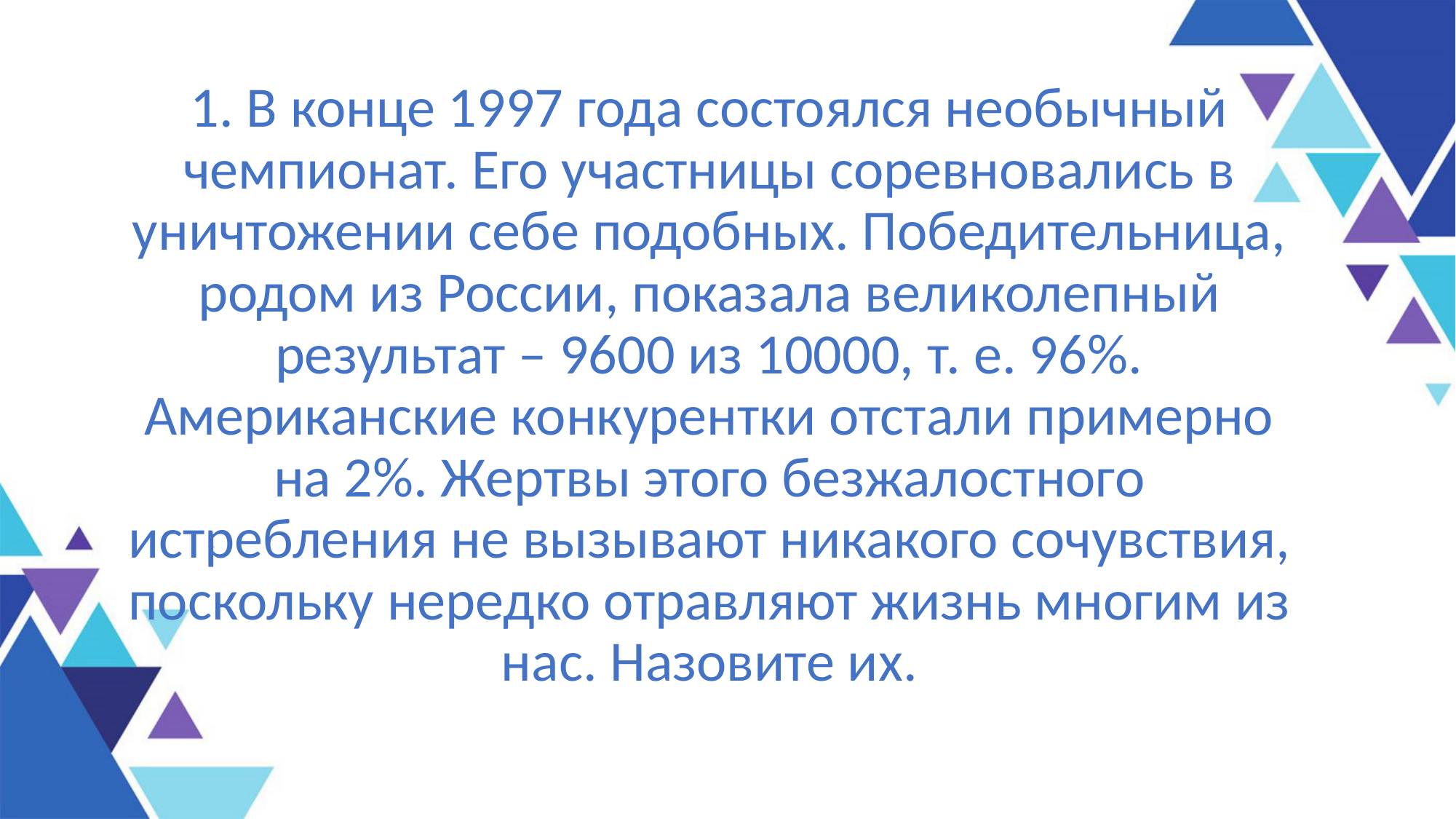

1. В конце 1997 года состоялся необычный чемпионат. Его участницы соревновались в уничтожении себе подобных. Победительница, родом из России, показала великолепный результат – 9600 из 10000, т. е. 96%. Американские конкурентки отстали примерно на 2%. Жертвы этого безжалостного истребления не вызывают никакого сочувствия, поскольку нередко отравляют жизнь многим из нас. Назовите их.